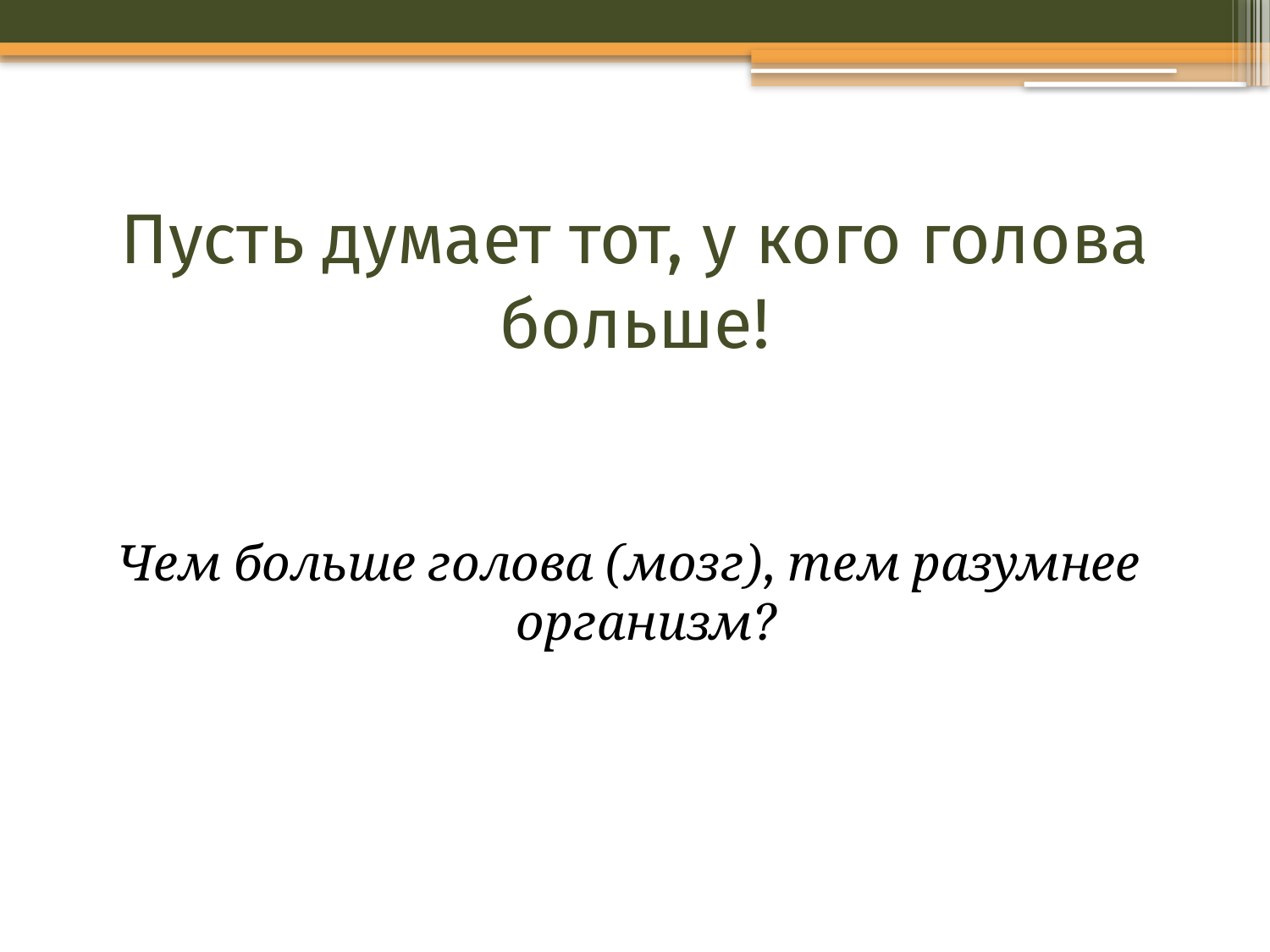

# Пусть думает тот, у кого голова больше!
Чем больше голова (мозг), тем разумнее организм?